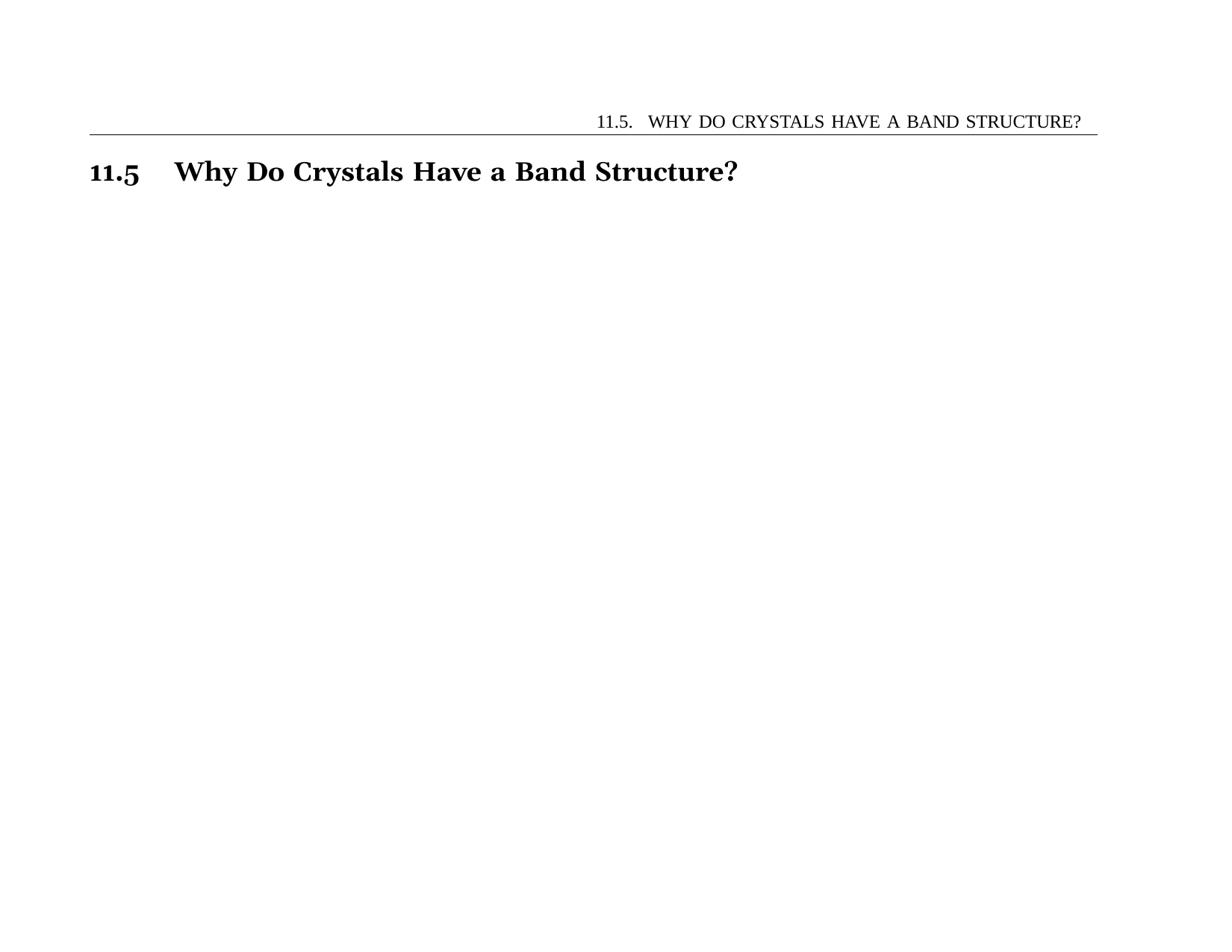

11.5.  WHY DO CRYSTALS HAVE A BAND STRUCTURE?

11.5	Why Do Crystals Have a Band Structure?